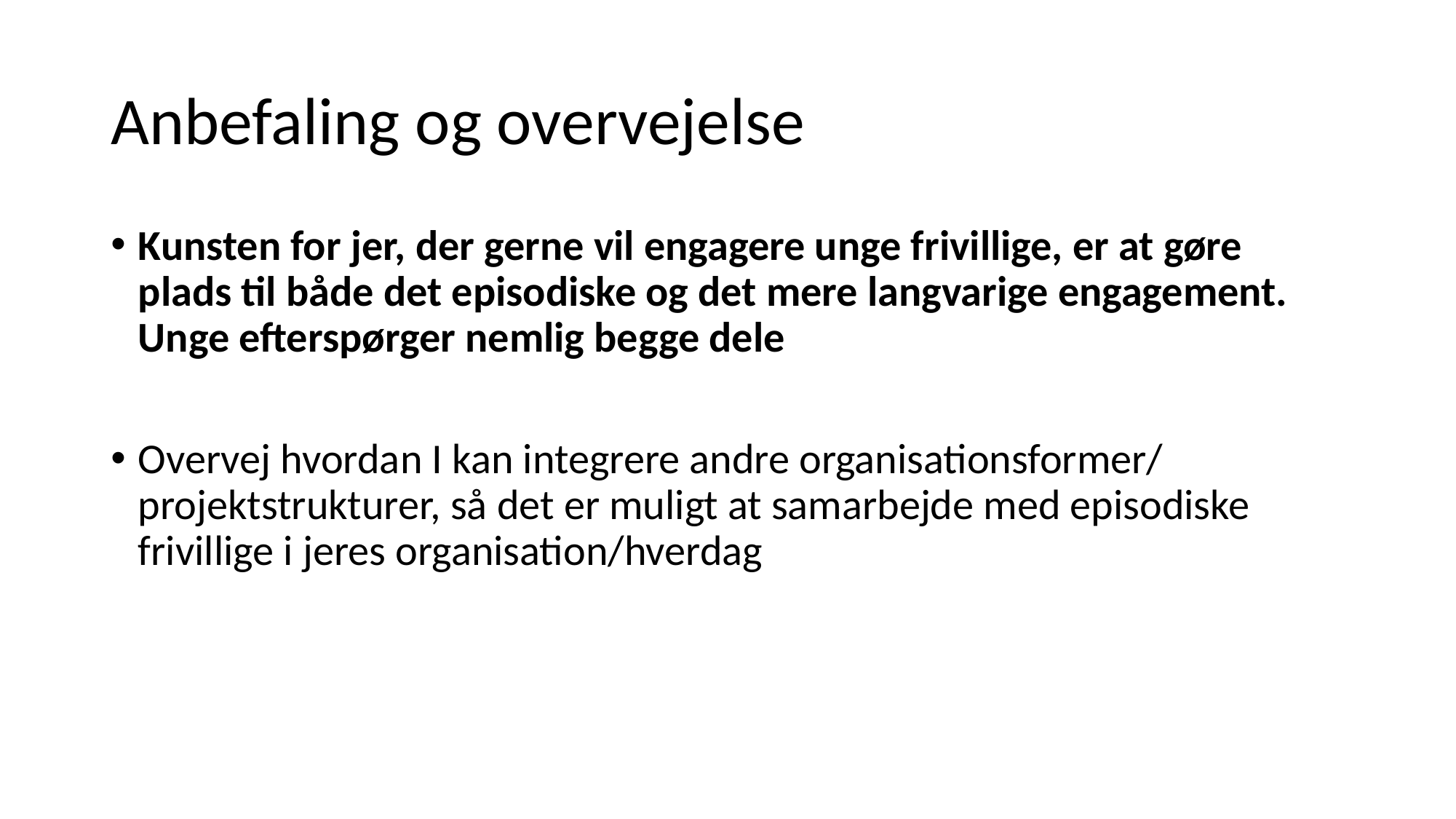

# Anbefaling og overvejelse
Kunsten for jer, der gerne vil engagere unge frivillige, er at gøre plads til både det episodiske og det mere langvarige engagement. Unge efterspørger nemlig begge dele

Overvej hvordan I kan integrere andre organisationsformer/
projektstrukturer, så det er muligt at samarbejde med episodiske frivillige i jeres organisation/hverdag